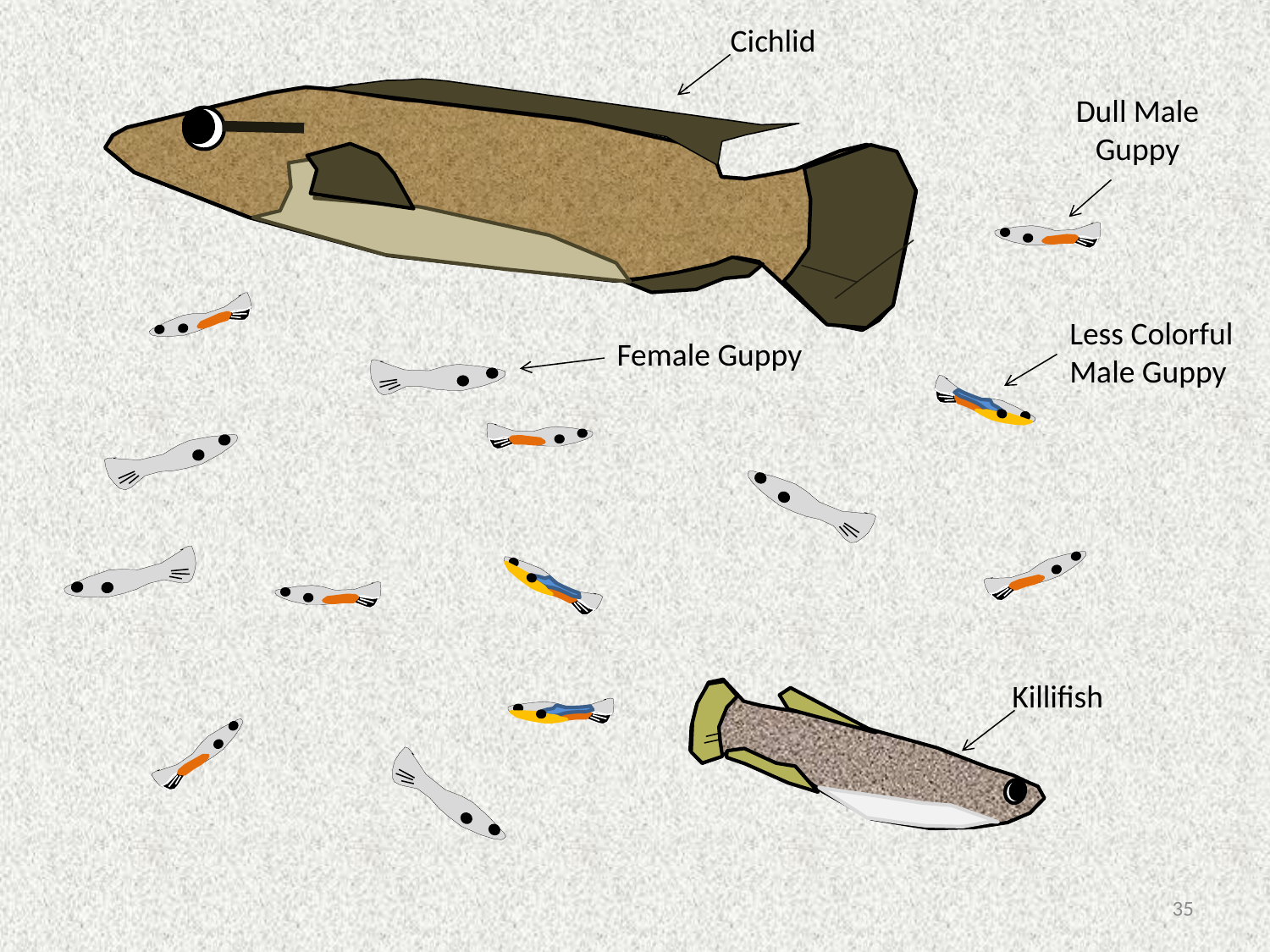

Cichlid
Dull Male Guppy

Less Colorful Male Guppy
Female Guppy

Killifish

35